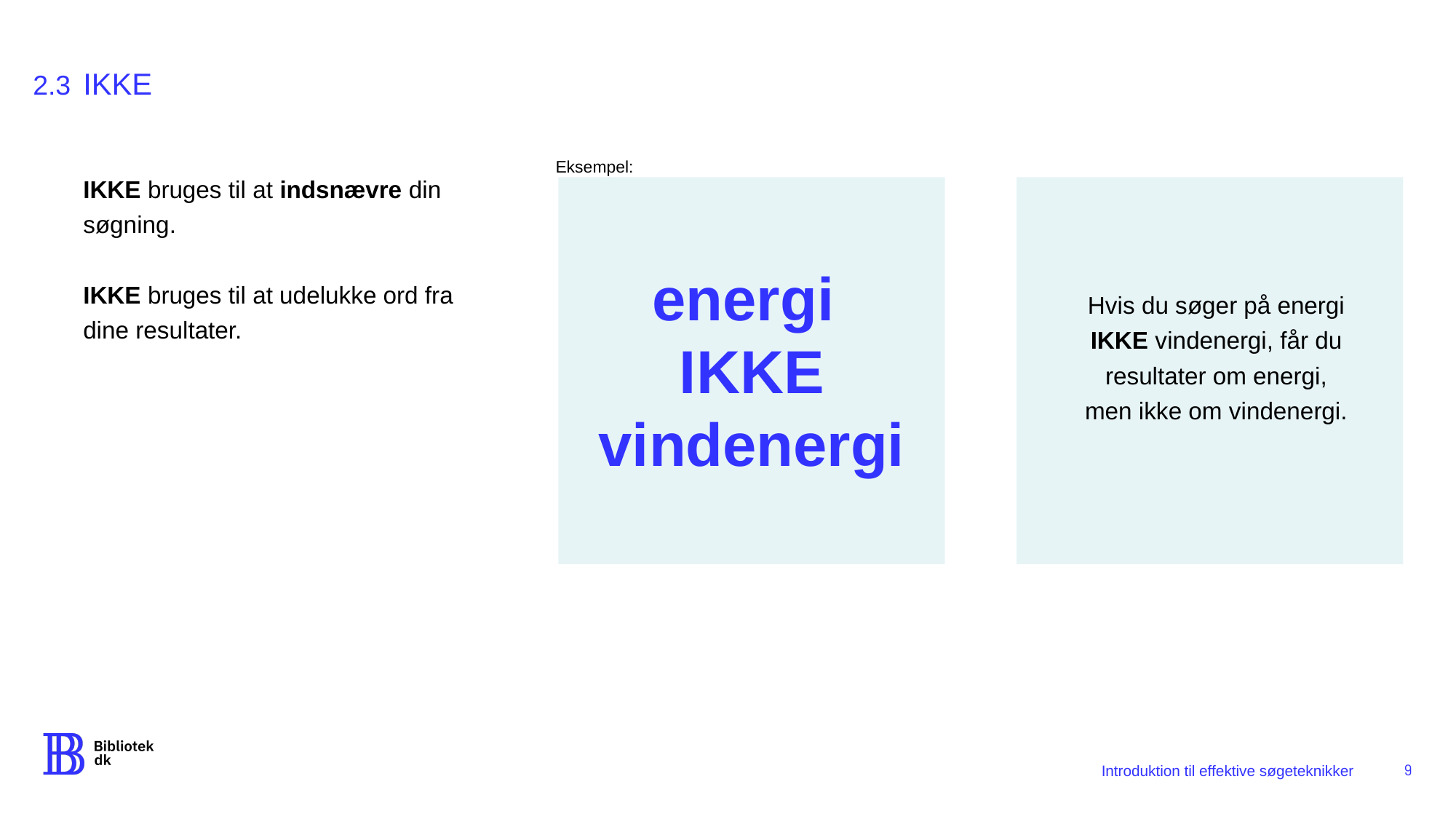

2.3
IKKE
Eksempel:
IKKE bruges til at indsnævre din søgning.

IKKE bruges til at udelukke ord fra dine resultater.

energi
IKKE vindenergi
Hvis du søger på energi IKKE vindenergi, får du resultater om energi, men ikke om vindenergi.
9